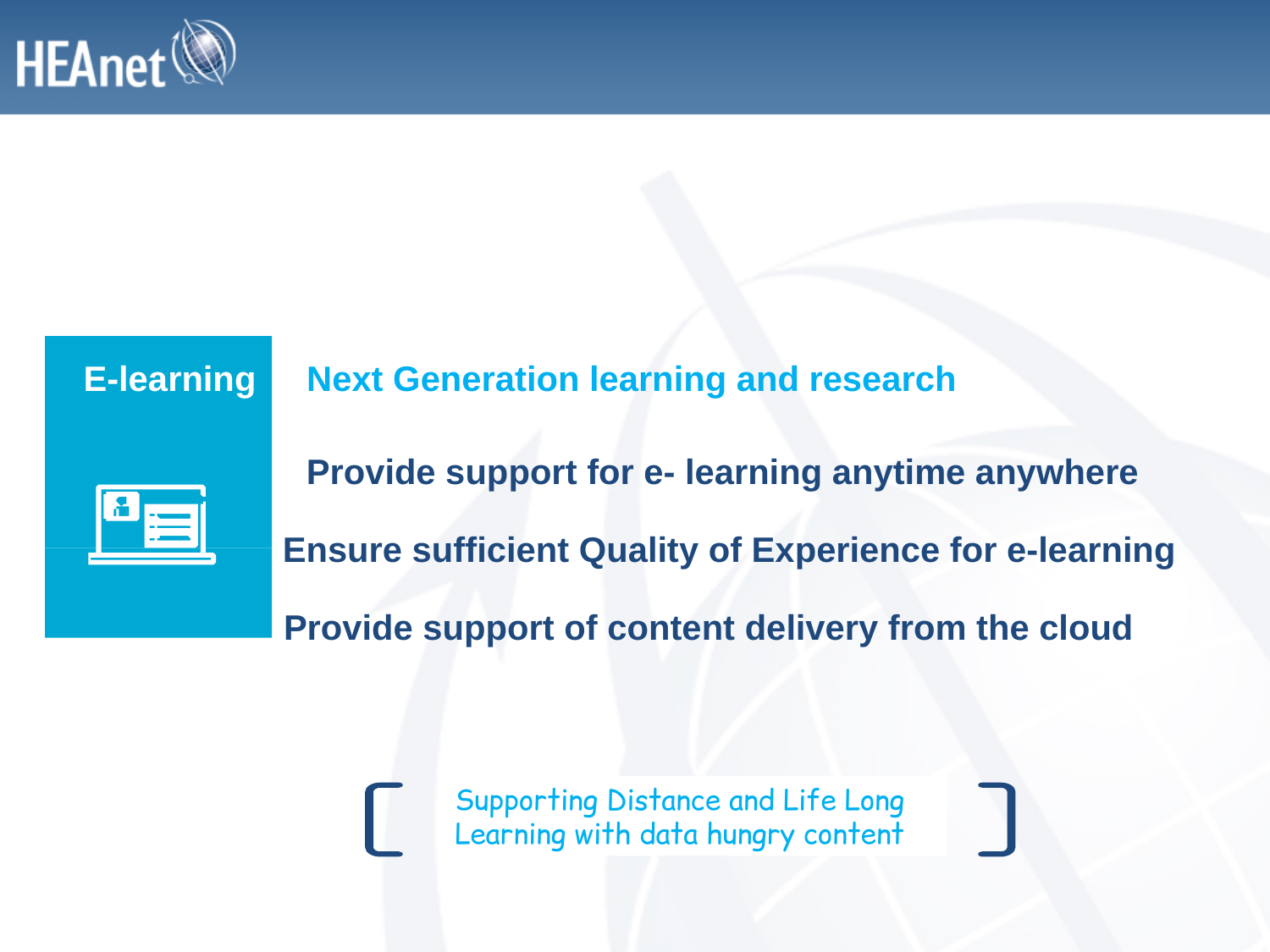

Next Generation learning and research
E-learning
Provide support for e- learning anytime anywhere

Ensure sufficient Quality of Experience for e-learning

Provide support of content delivery from the cloud

Supporting Distance and Life Long Learning with data hungry content